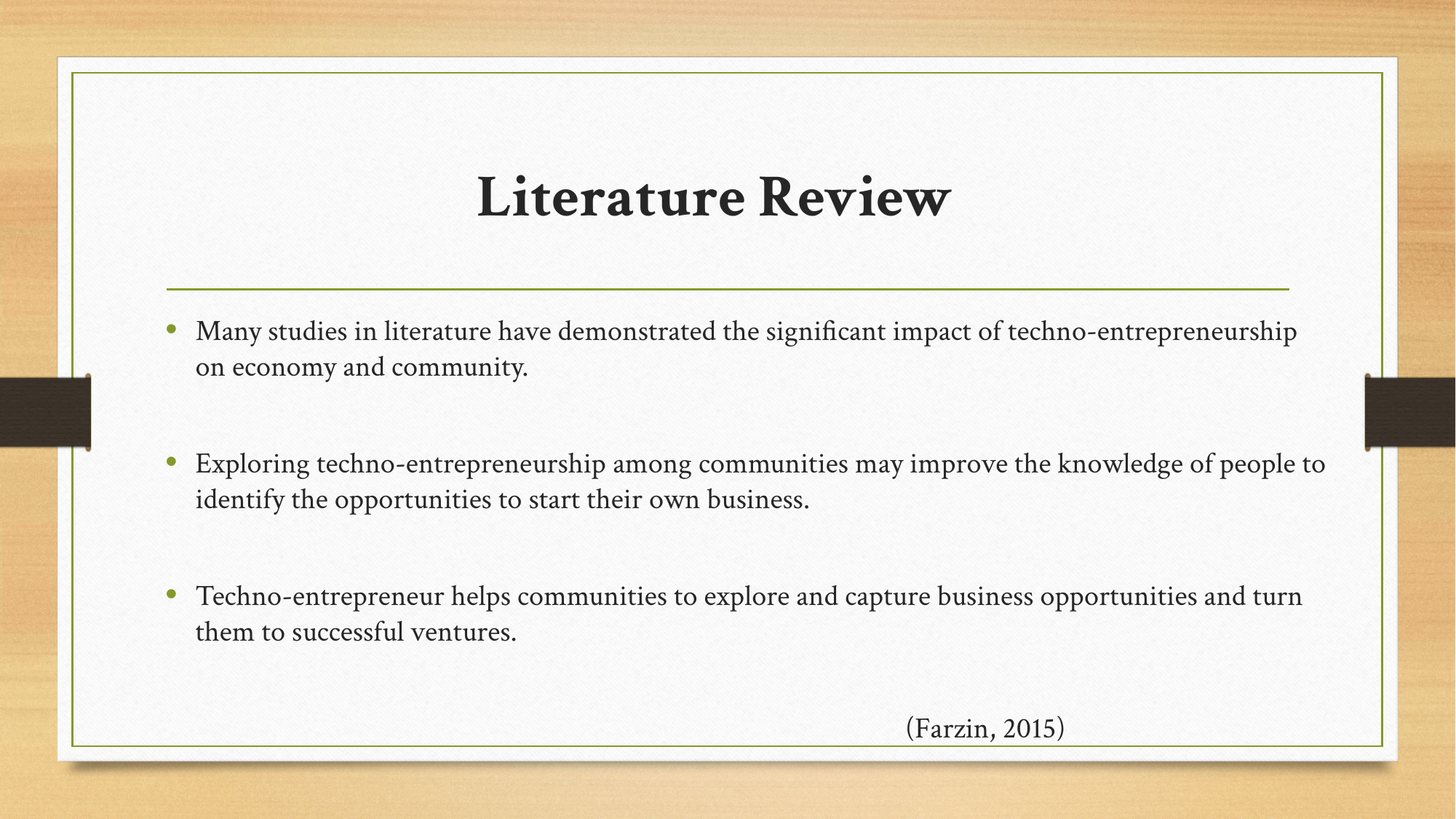

# Literature Review
Many studies in literature have demonstrated the significant impact of techno-entrepreneurship on economy and community.

Exploring techno-entrepreneurship among communities may improve the knowledge of people to identify the opportunities to start their own business.

Techno-entrepreneur helps communities to explore and capture business opportunities and turn them to successful ventures.

                                                                                                                 (Farzin, 2015)